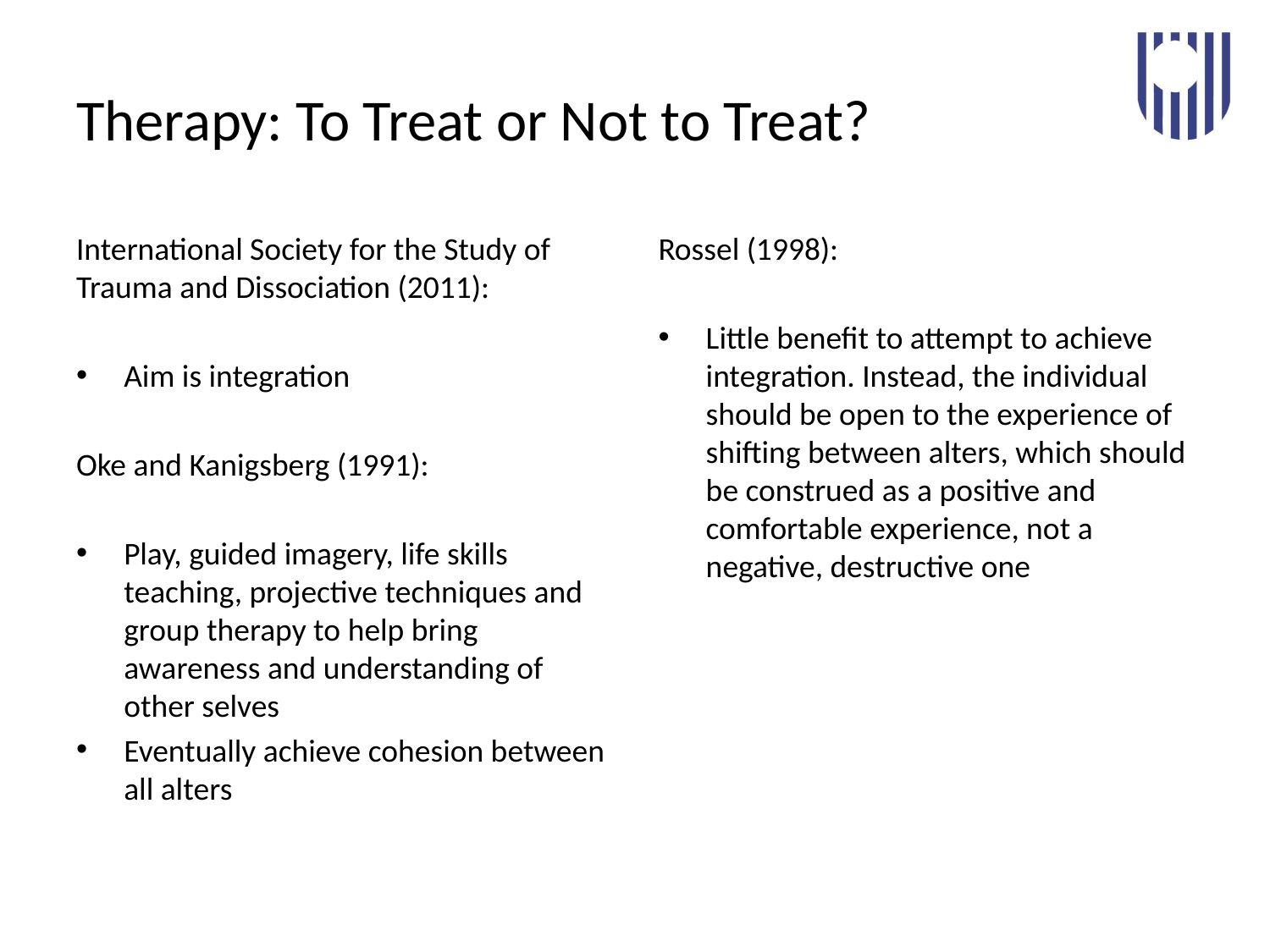

# Therapy: To Treat or Not to Treat?
International Society for the Study of Trauma and Dissociation (2011):

Aim is integration

Oke and Kanigsberg (1991):

Play, guided imagery, life skills teaching, projective techniques and group therapy to help bring awareness and understanding of other selves
Eventually achieve cohesion between all alters
Rossel (1998):

Little benefit to attempt to achieve integration. Instead, the individual should be open to the experience of shifting between alters, which should be construed as a positive and comfortable experience, not a negative, destructive one